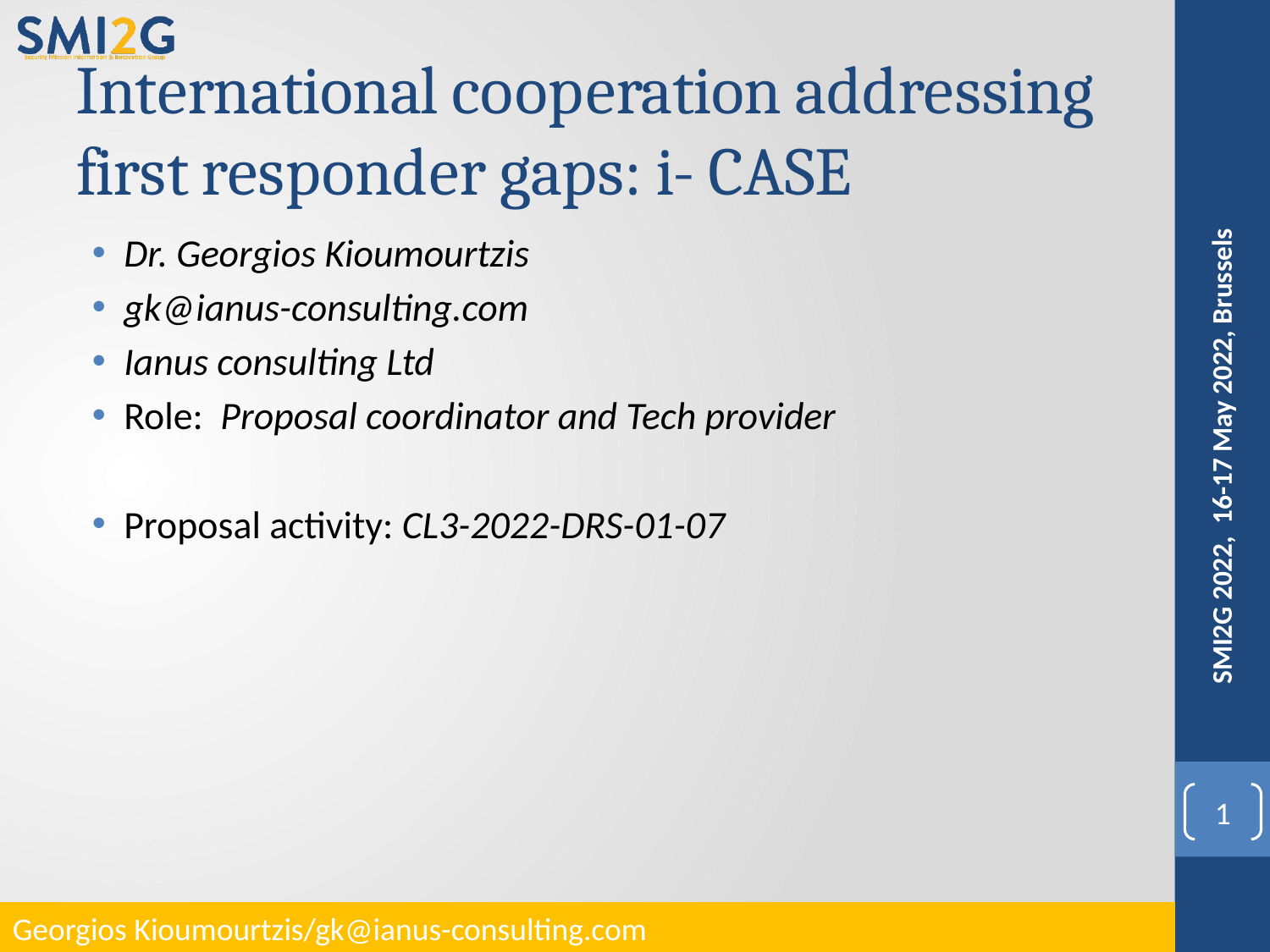

# International cooperation addressing first responder gaps: i- CASE
Dr. Georgios Kioumourtzis
gk@ianus-consulting.com
Ianus consulting Ltd
Role:  Proposal coordinator and Tech provider

Proposal activity: CL3-2022-DRS-01-07

SMI2G 2022,  16-17 May 2022, Brussels
1
Georgios Kioumourtzis/gk@ianus-consulting.com